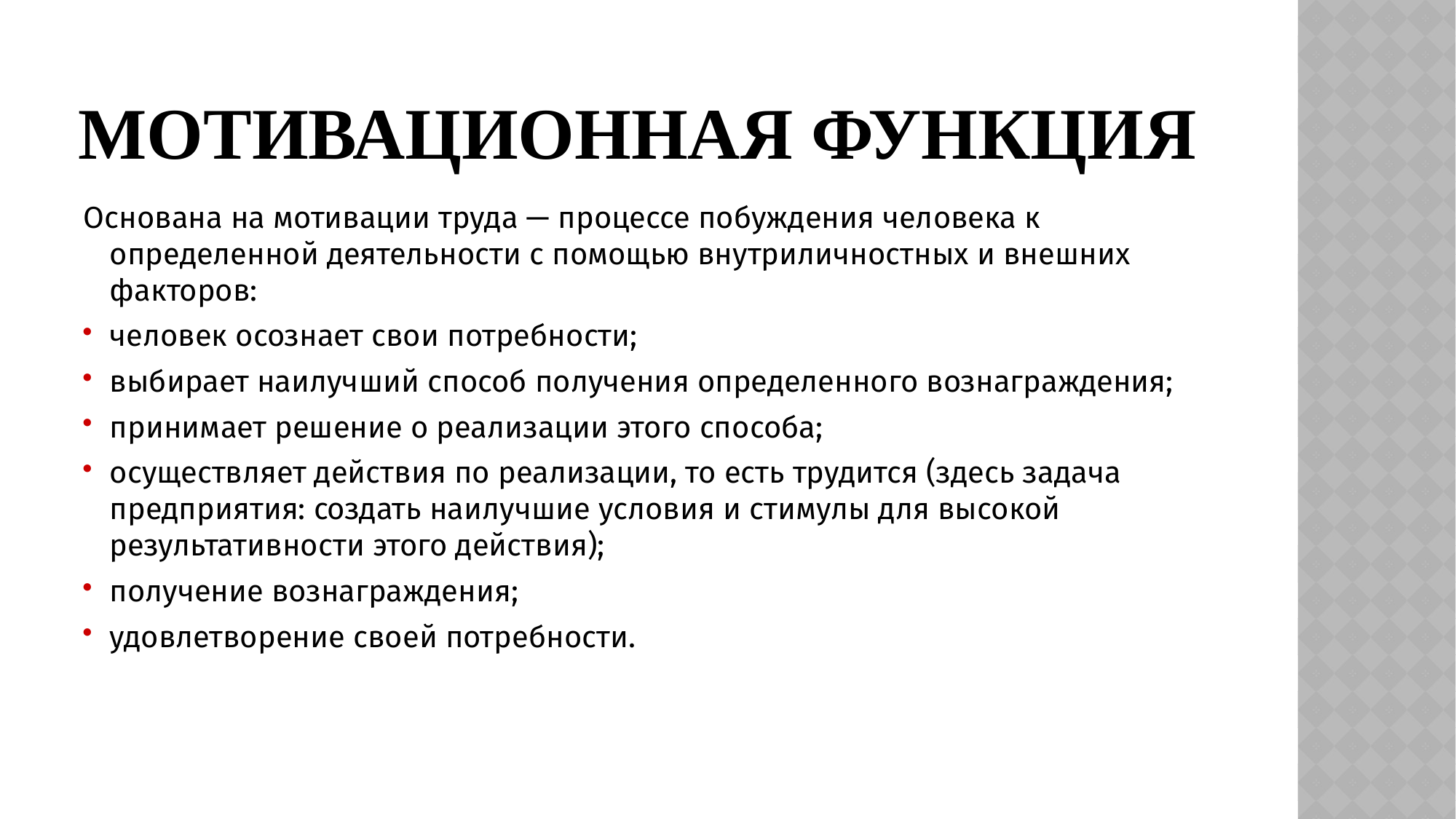

# Мотивационная функция
Основана на мотивации труда — процессе побуждения человека к определенной деятельности с помощью внутриличностных и внешних факторов:
человек осознает свои потребности;
выбирает наилучший способ получения определенного вознаграждения;
принимает решение о реализации этого способа;
осуществляет действия по реализации, то есть трудится (здесь задача предприятия: создать наилучшие условия и стимулы для высокой результативности этого действия);
получение вознаграждения;
удовлетворение своей потребности.